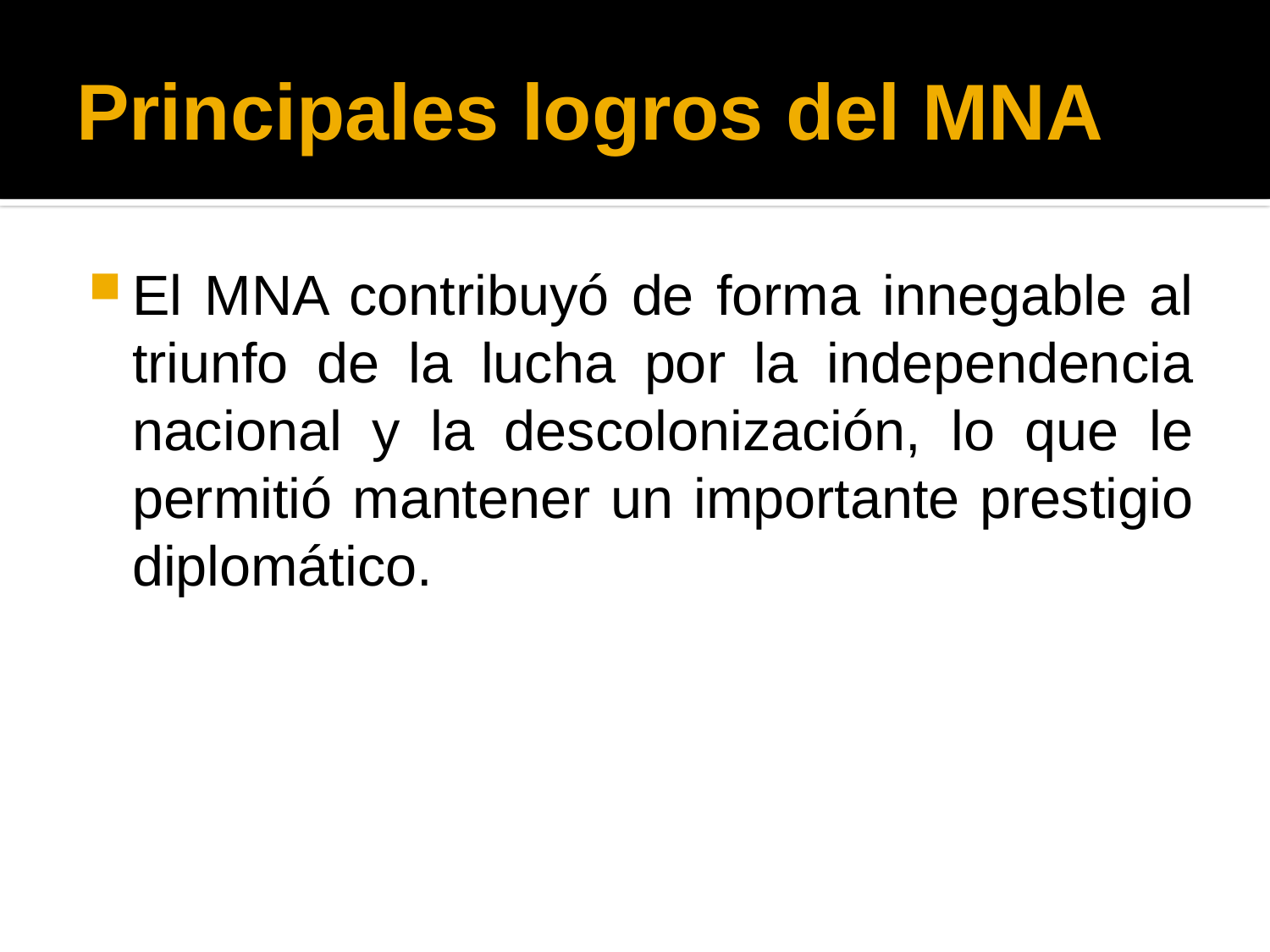

# Principales logros del MNA
El MNA contribuyó de forma innegable al triunfo de la lucha por la independencia nacional y la descolonización, lo que le permitió mantener un importante prestigio diplomático.